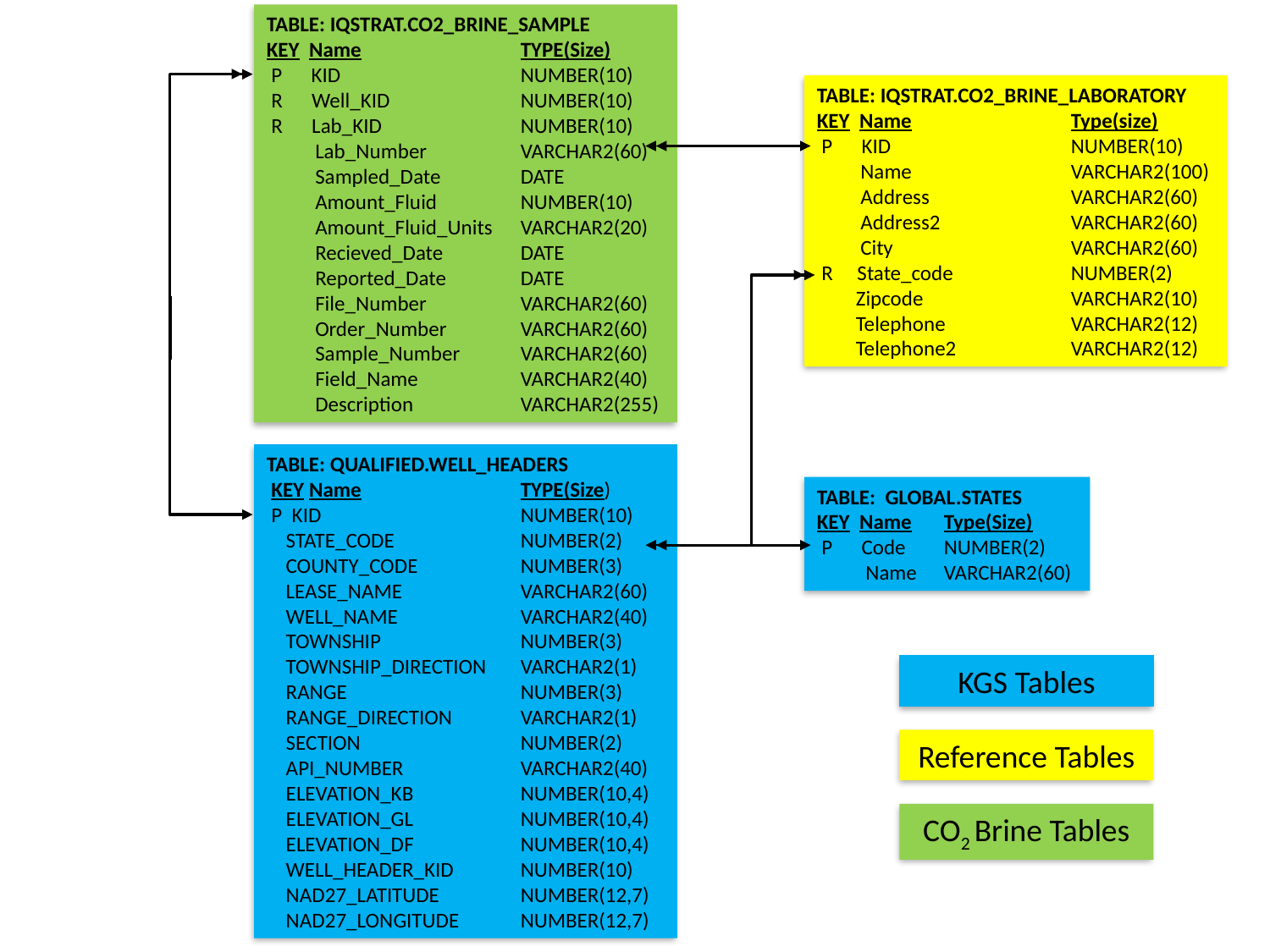

TABLE: IQSTRAT.CO2_BRINE_SAMPLE
KEY  Name		TYPE(Size)
 P      KID		NUMBER(10)
 R      Well_KID		NUMBER(10)
 R      Lab_KID		NUMBER(10)
          Lab_Number	VARCHAR2(60)
          Sampled_Date	DATE
          Amount_Fluid	NUMBER(10)
          Amount_Fluid_Units	VARCHAR2(20)
          Recieved_Date	DATE
          Reported_Date	DATE
          File_Number	VARCHAR2(60)
          Order_Number	VARCHAR2(60)
          Sample_Number	VARCHAR2(60)
          Field_Name	VARCHAR2(40)
          Description	VARCHAR2(255)
TABLE: IQSTRAT.CO2_BRINE_LABORATORY
KEY  Name	     	Type(size)
 P      KID	     	NUMBER(10)
         Name	     	VARCHAR2(100)
         Address	     	VARCHAR2(60)
         Address2	    	VARCHAR2(60)
         City	     	VARCHAR2(60)
 R     State_code   	NUMBER(2)
        Zipcode	     	VARCHAR2(10)
        Telephone    	VARCHAR2(12)
        Telephone2   	VARCHAR2(12)
TABLE: QUALIFIED.WELL_HEADERS
 KEY Name		TYPE(Size)
 P  KID        		NUMBER(10)
    STATE_CODE	NUMBER(2)
    COUNTY_CODE 	NUMBER(3)
    LEASE_NAME  	VARCHAR2(60)
    WELL_NAME	VARCHAR2(40)
    TOWNSHIP     	NUMBER(3)
    TOWNSHIP_DIRECTION 	VARCHAR2(1)
    RANGE         		NUMBER(3)
    RANGE_DIRECTION  	VARCHAR2(1)
    SECTION        	NUMBER(2)
    API_NUMBER     	VARCHAR2(40)
    ELEVATION_KB   	NUMBER(10,4)
    ELEVATION_GL    	NUMBER(10,4)
    ELEVATION_DF    	NUMBER(10,4)
    WELL_HEADER_KID    	NUMBER(10)
    NAD27_LATITUDE   	NUMBER(12,7)
    NAD27_LONGITUDE	NUMBER(12,7)
TABLE:  GLOBAL.STATES
KEY  Name  	Type(Size)
 P      Code	NUMBER(2)
          Name     	VARCHAR2(60)
KGS Tables
Reference Tables
CO2 Brine Tables